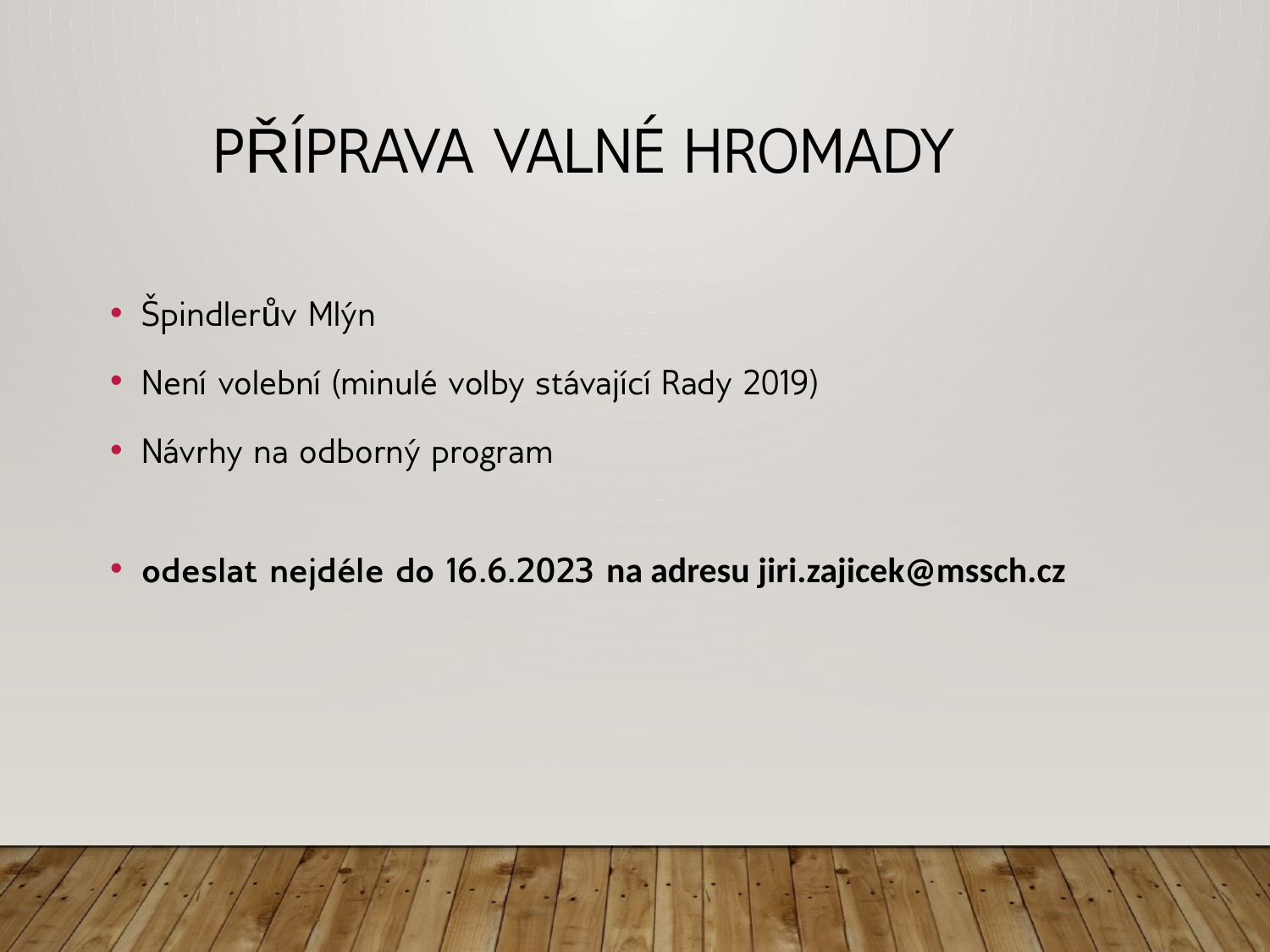

# Příprava Valné hromady
Špindlerův Mlýn
Není volební (minulé volby stávající Rady 2019)
Návrhy na odborný program
odeslat nejdéle do 16.6.2023 na adresu jiri.zajicek@mssch.cz